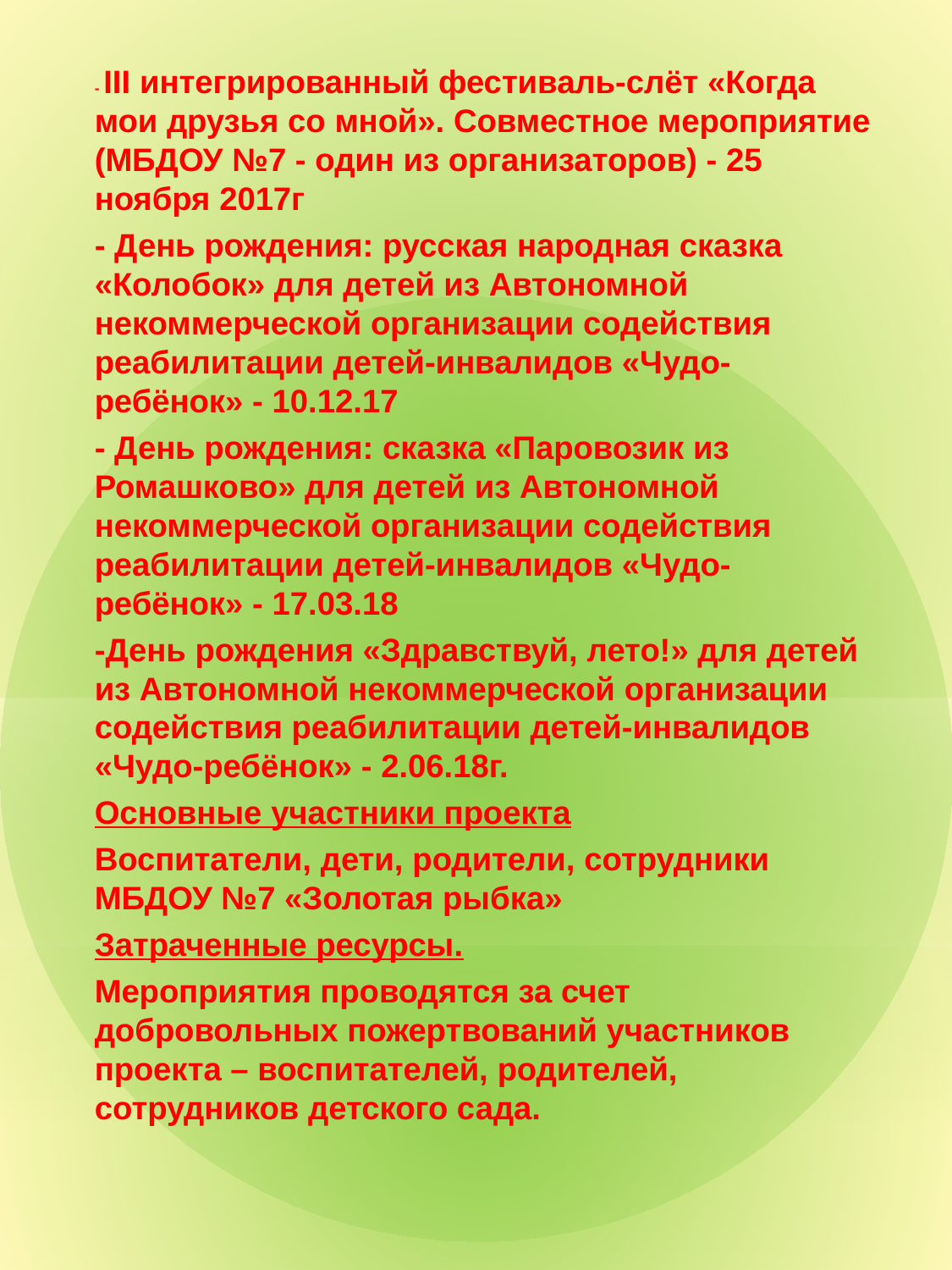

- III интегрированный фестиваль-слёт «Когда мои друзья со мной». Совместное мероприятие (МБДОУ №7 - один из организаторов) - 25 ноября 2017г
- День рождения: русская народная сказка «Колобок» для детей из Автономной некоммерческой организации содействия реабилитации детей-инвалидов «Чудо-ребёнок» - 10.12.17
- День рождения: сказка «Паровозик из Ромашково» для детей из Автономной некоммерческой организации содействия реабилитации детей-инвалидов «Чудо-ребёнок» - 17.03.18
-День рождения «Здравствуй, лето!» для детей из Автономной некоммерческой организации содействия реабилитации детей-инвалидов «Чудо-ребёнок» - 2.06.18г.
Основные участники проекта
Воспитатели, дети, родители, сотрудники МБДОУ №7 «Золотая рыбка»
Затраченные ресурсы.
Мероприятия проводятся за счет добровольных пожертвований участников проекта – воспитателей, родителей, сотрудников детского сада.